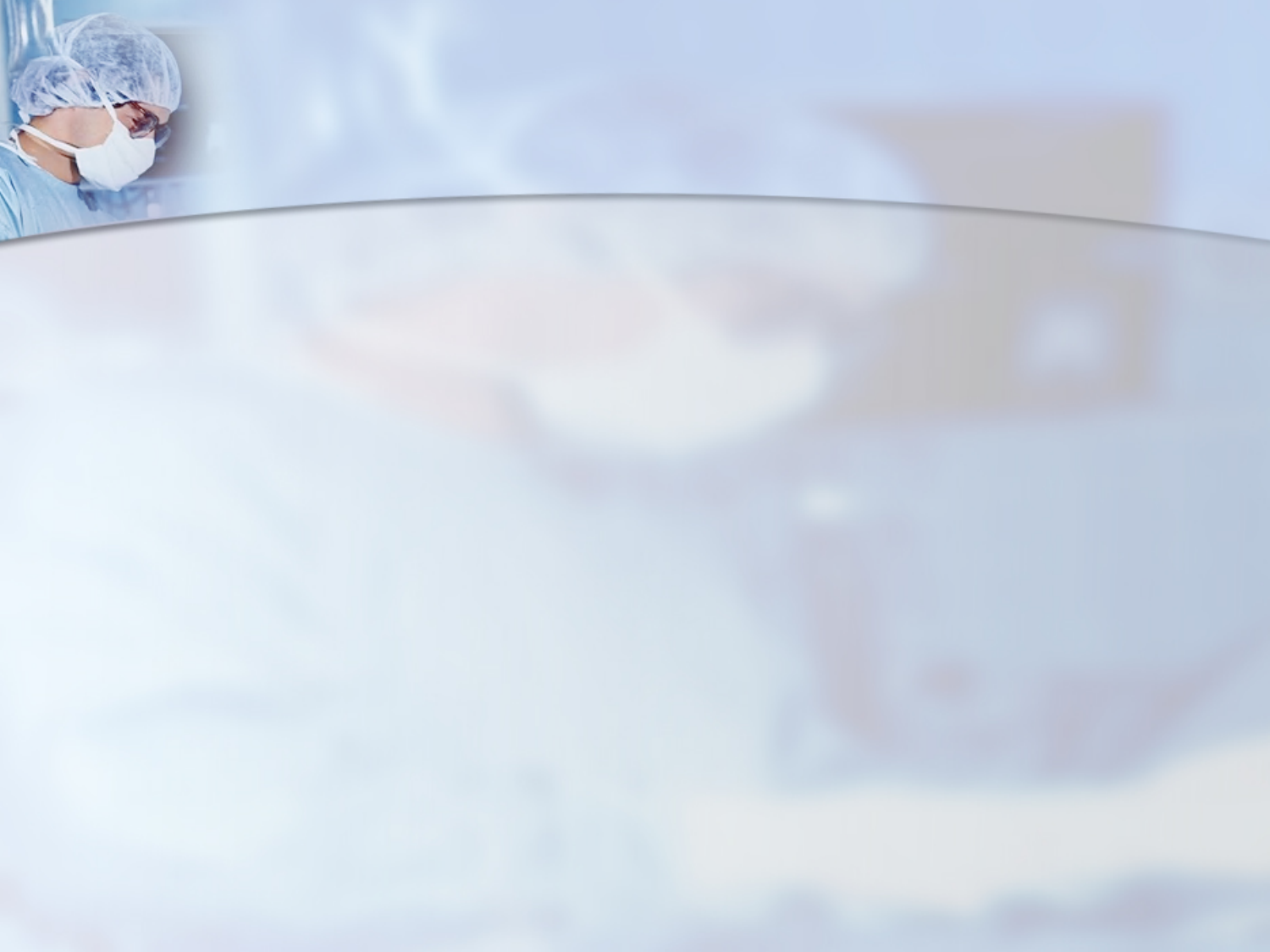

3- اسید استیک 37%:
زمانی که این ماده به تنهایی مورد استفاده قرار می گیرد حتما با ید با یک ماده گند زدای دیگر مانند هیپوکلریت سدیم بکار برده شود.
این ماده بصورت ترکیبی با غلظت 5/3 % استفاده می شود.
4- اسید سیتریک50%:
در هنگام استفاده از این ماده دستگاه بطور اتوماتیک آب را به دمای بالای 60 درجه سانتی گراد می رساند. در این دما تاثیر آن 2-3 برابر می شود، در غیر اینصورت حتما باید با یک ماده گند زدای دیگر مانند هیپوکلریت سدیم استفاده شود.
5- ترکیبات پلی استریل( پریسیدین):
این ترکیب شامل پر استیک اسید، هیدروژن پراکساید، استیک اسید و آب مقطر می باشد. ظرف 5 دقیقه گند زدایی کرده و طی 15 دقیقه محیط را استریل می کند. این ترکیب در دمای صفر درجه سانتی گراد نیز خاصیت گند زدایی و دکلسیفیکیشن خود را حفظ می نماید.
علاوه بر محلولهای فوق آب داغ 80-86 درجه نیز جهت گند زدایی مورد استفاده قرار می گیرد.